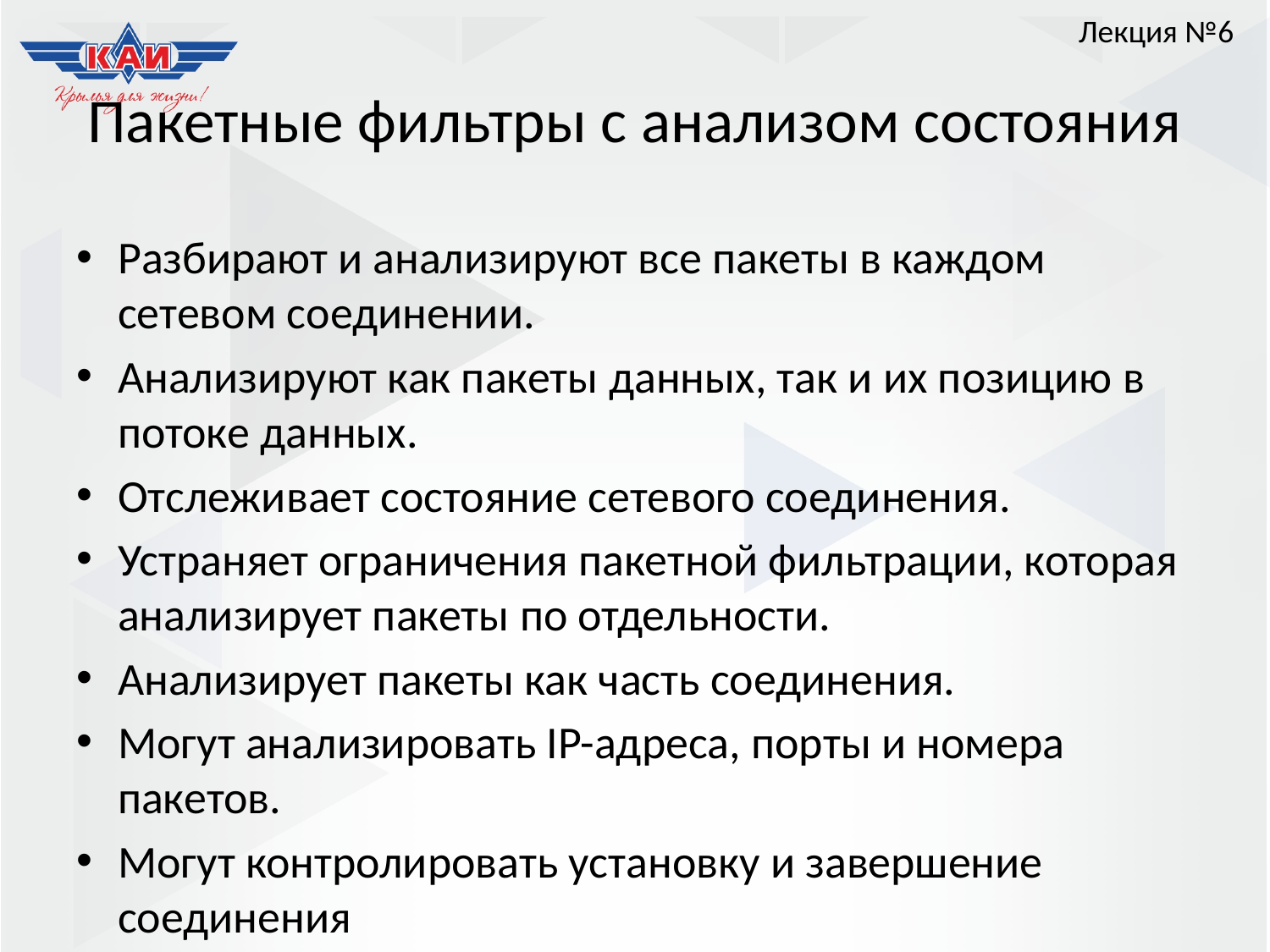

Лекция №6
# Пакетные фильтры с анализом состояния
Разбирают и анализируют все пакеты в каждом сетевом соединении.
Анализируют как пакеты данных, так и их позицию в потоке данных.
Отслеживает состояние сетевого соединения.
Устраняет ограничения пакетной фильтрации, которая анализирует пакеты по отдельности.
Анализирует пакеты как часть соединения.
Могут анализировать IP-адреса, порты и номера пакетов.
Могут контролировать установку и завершение соединения